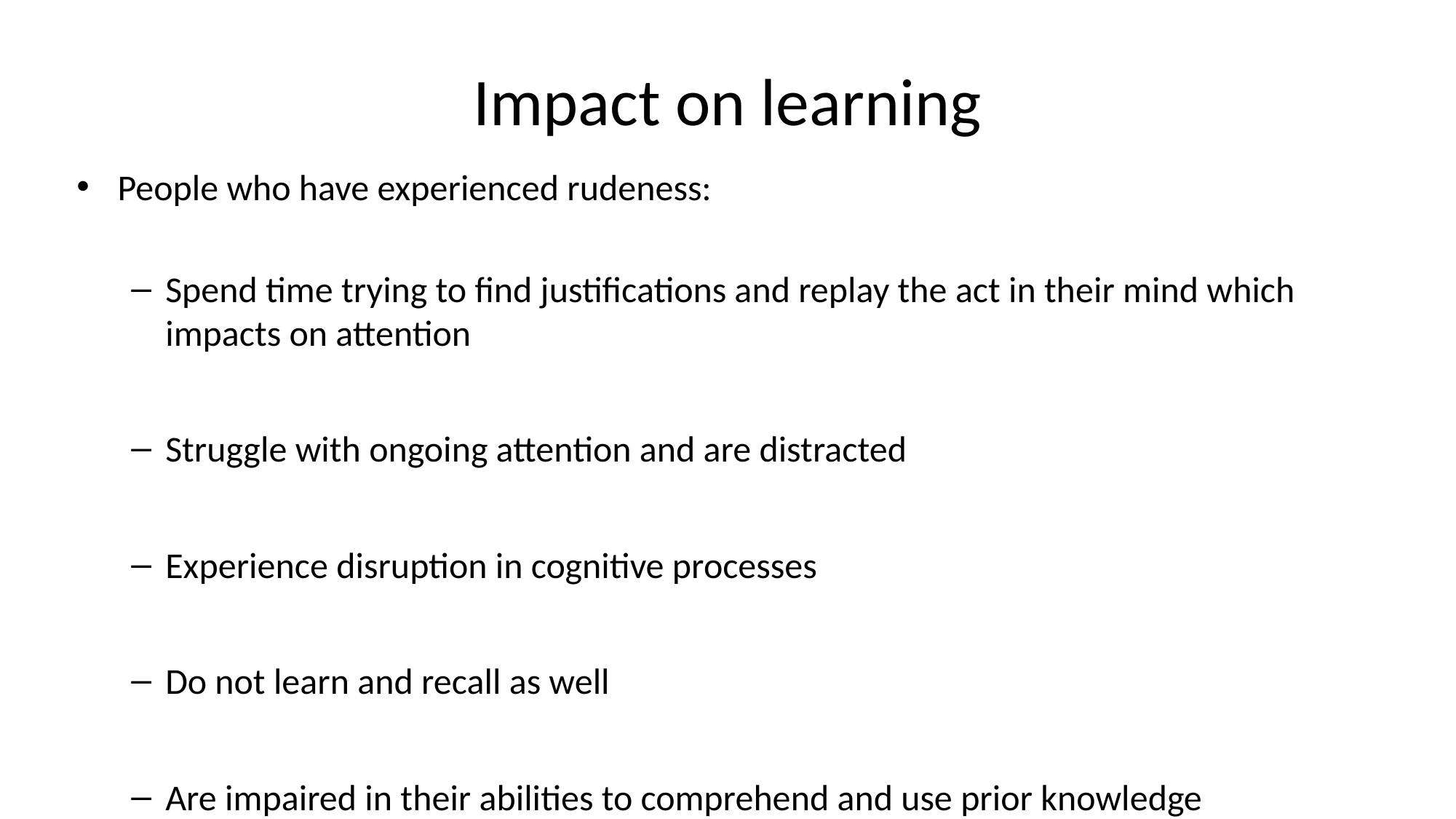

# Impact on learning
People who have experienced rudeness:

Spend time trying to find justifications and replay the act in their mind which impacts on attention

Struggle with ongoing attention and are distracted

Experience disruption in cognitive processes

Do not learn and recall as well

Are impaired in their abilities to comprehend and use prior knowledge